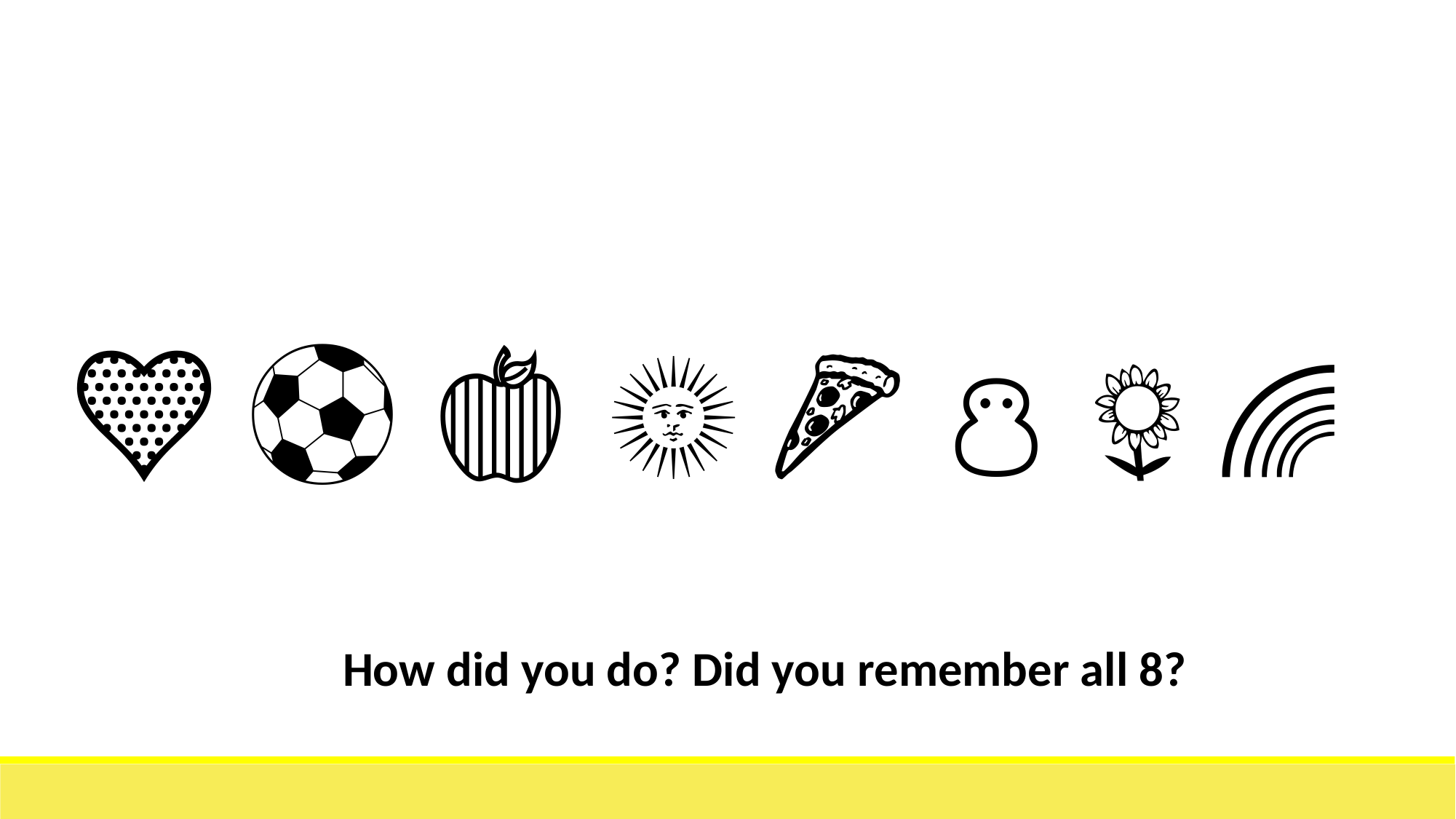

💛 ⚽️ 🍎 🌞 🍕 ⛄️ 🌻 🌈

How did you do? Did you remember all 8?